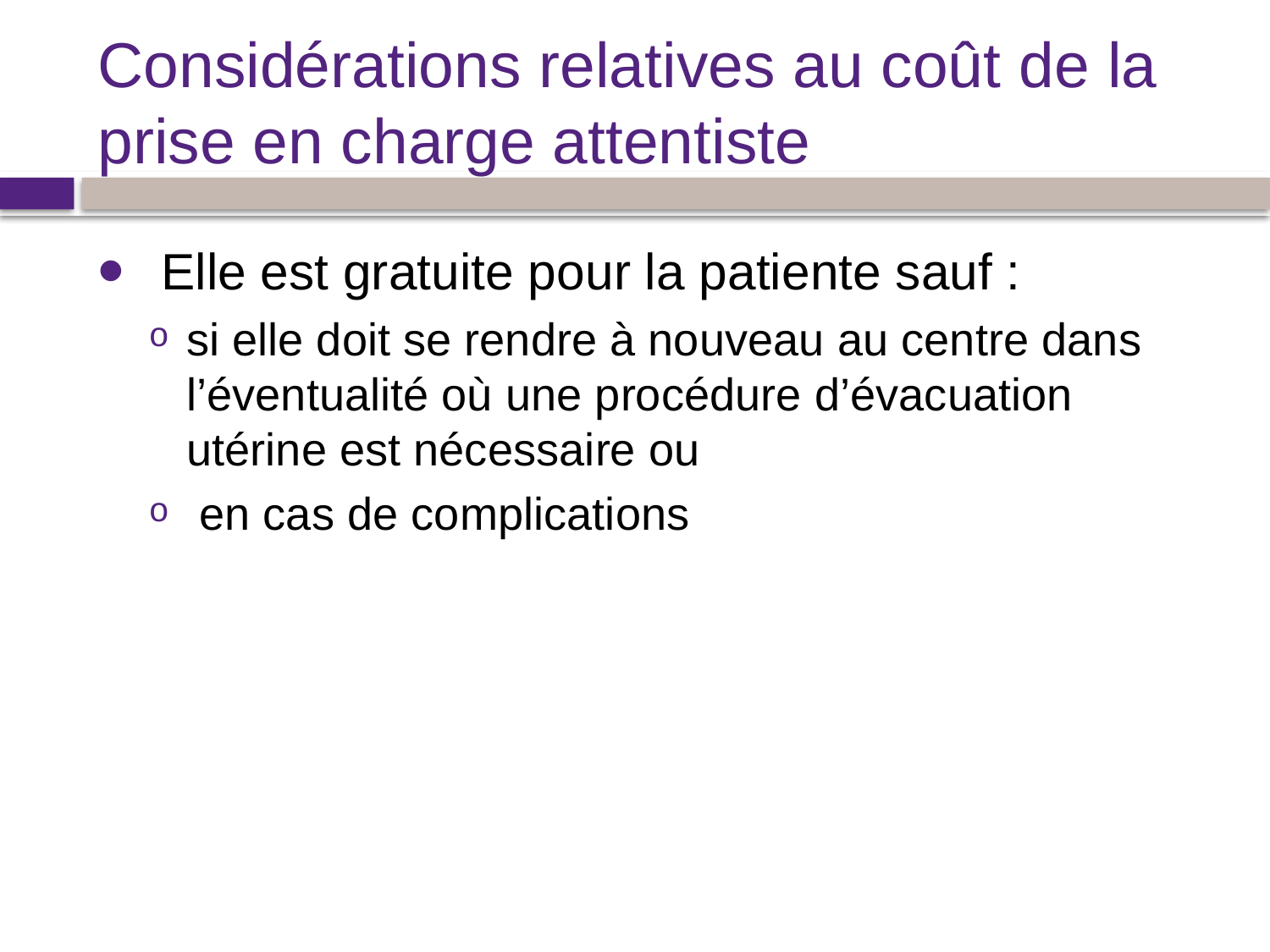

# Considérations relatives au coût de la prise en charge attentiste
Elle est gratuite pour la patiente sauf :
si elle doit se rendre à nouveau au centre dans l’éventualité où une procédure d’évacuation utérine est nécessaire ou
 en cas de complications